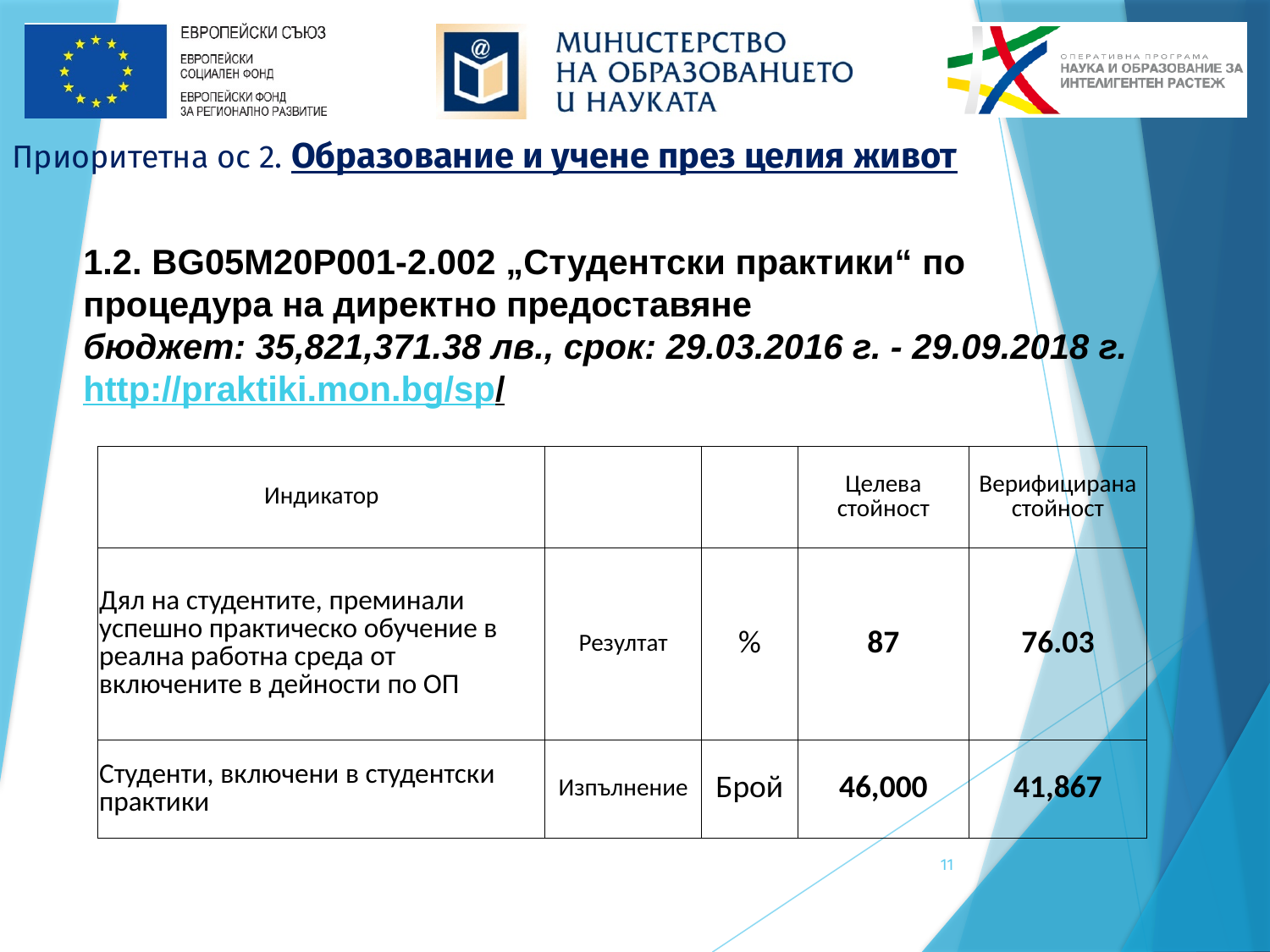

Приоритетна ос 2. Образование и учене през целия живот
1.2. BG05M20P001-2.002 „Студентски практики“ по процедура на директно предоставяне
бюджет: 35,821,371.38 лв., срок: 29.03.2016 г. - 29.09.2018 г.
http://praktiki.mon.bg/sp/

| Индикатор |  |  | Целева стойност | Верифицирана стойност |
| --- | --- | --- | --- | --- |
| Дял на студентите, преминали успешно практическо обучение в реална работна среда от включените в дейности по ОП | Резултат | % | 87 | 76.03 |
| Студенти, включени в студентски практики | Изпълнение | Брой | 46,000 | 41,867 |
11